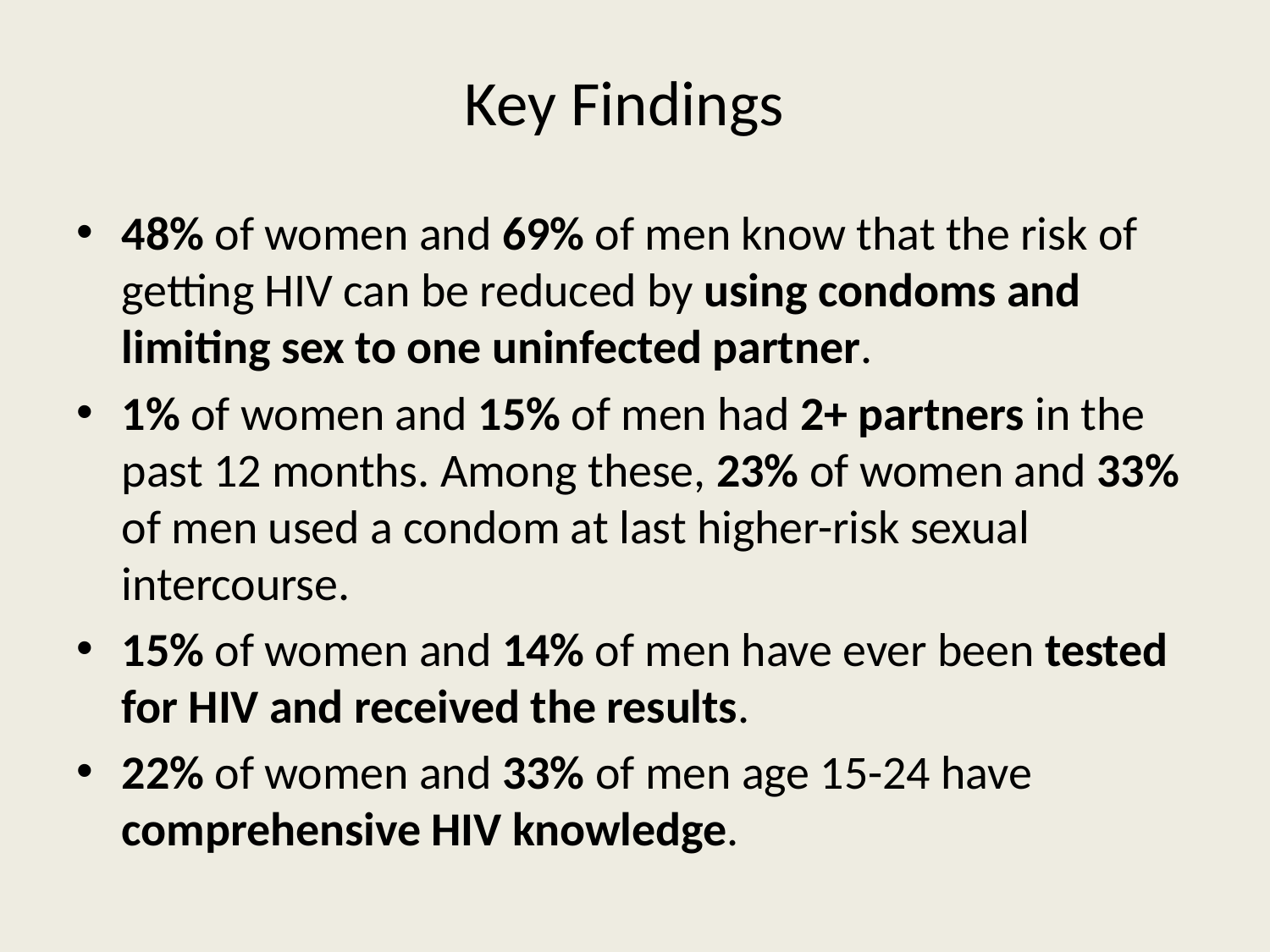

# Key Findings
48% of women and 69% of men know that the risk of getting HIV can be reduced by using condoms and limiting sex to one uninfected partner.
1% of women and 15% of men had 2+ partners in the past 12 months. Among these, 23% of women and 33% of men used a condom at last higher-risk sexual intercourse.
15% of women and 14% of men have ever been tested for HIV and received the results.
22% of women and 33% of men age 15-24 have comprehensive HIV knowledge.